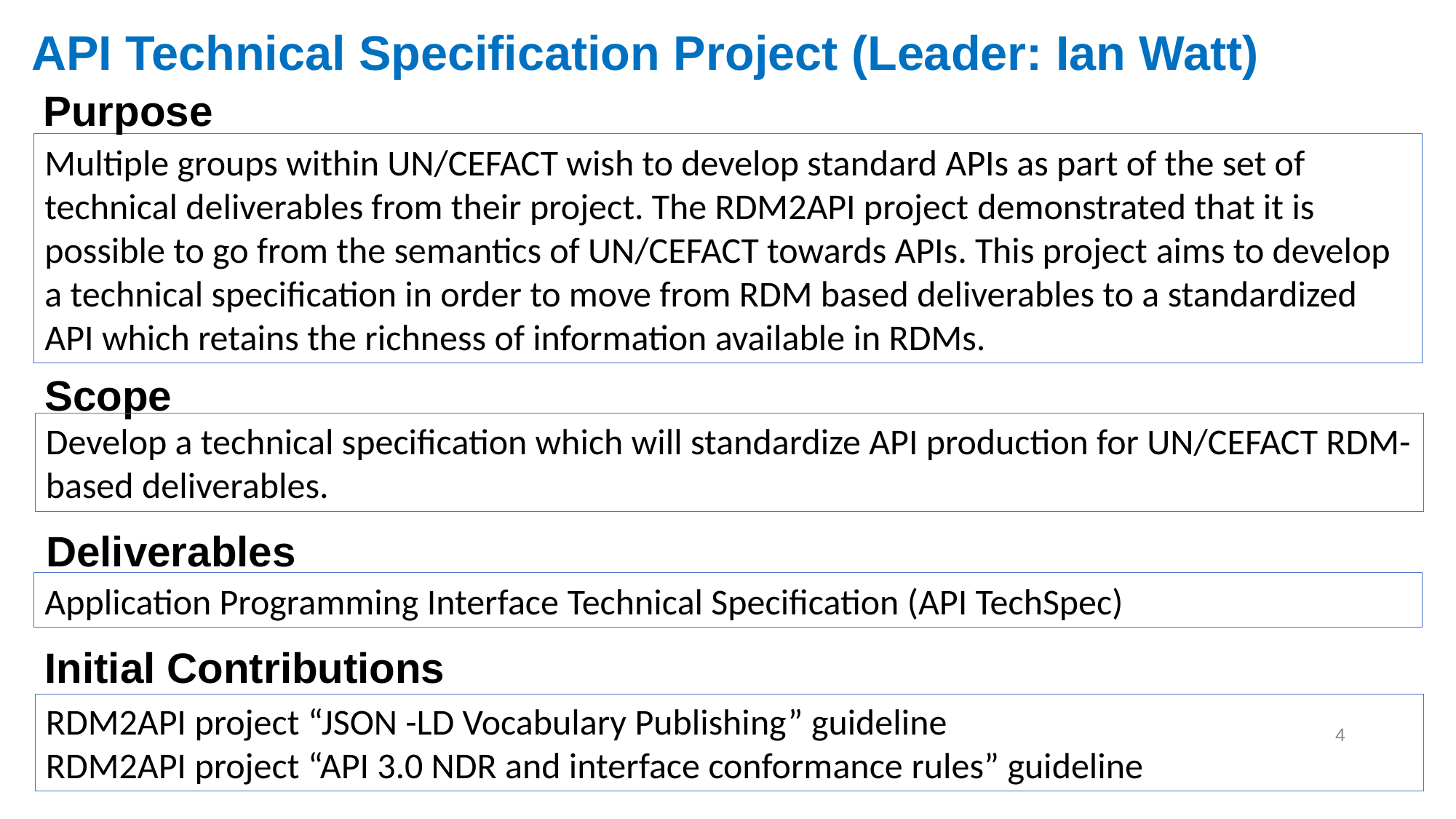

API Technical Specification Project (Leader: Ian Watt)
Purpose
Multiple groups within UN/CEFACT wish to develop standard APIs as part of the set of technical deliverables from their project. The RDM2API project demonstrated that it is possible to go from the semantics of UN/CEFACT towards APIs. This project aims to develop a technical specification in order to move from RDM based deliverables to a standardized API which retains the richness of information available in RDMs.
Scope
Develop a technical specification which will standardize API production for UN/CEFACT RDM-based deliverables.
Deliverables
Application Programming Interface Technical Specification (API TechSpec)
Initial Contributions

RDM2API project “JSON -LD Vocabulary Publishing” guideline
RDM2API project “API 3.0 NDR and interface conformance rules” guideline
4